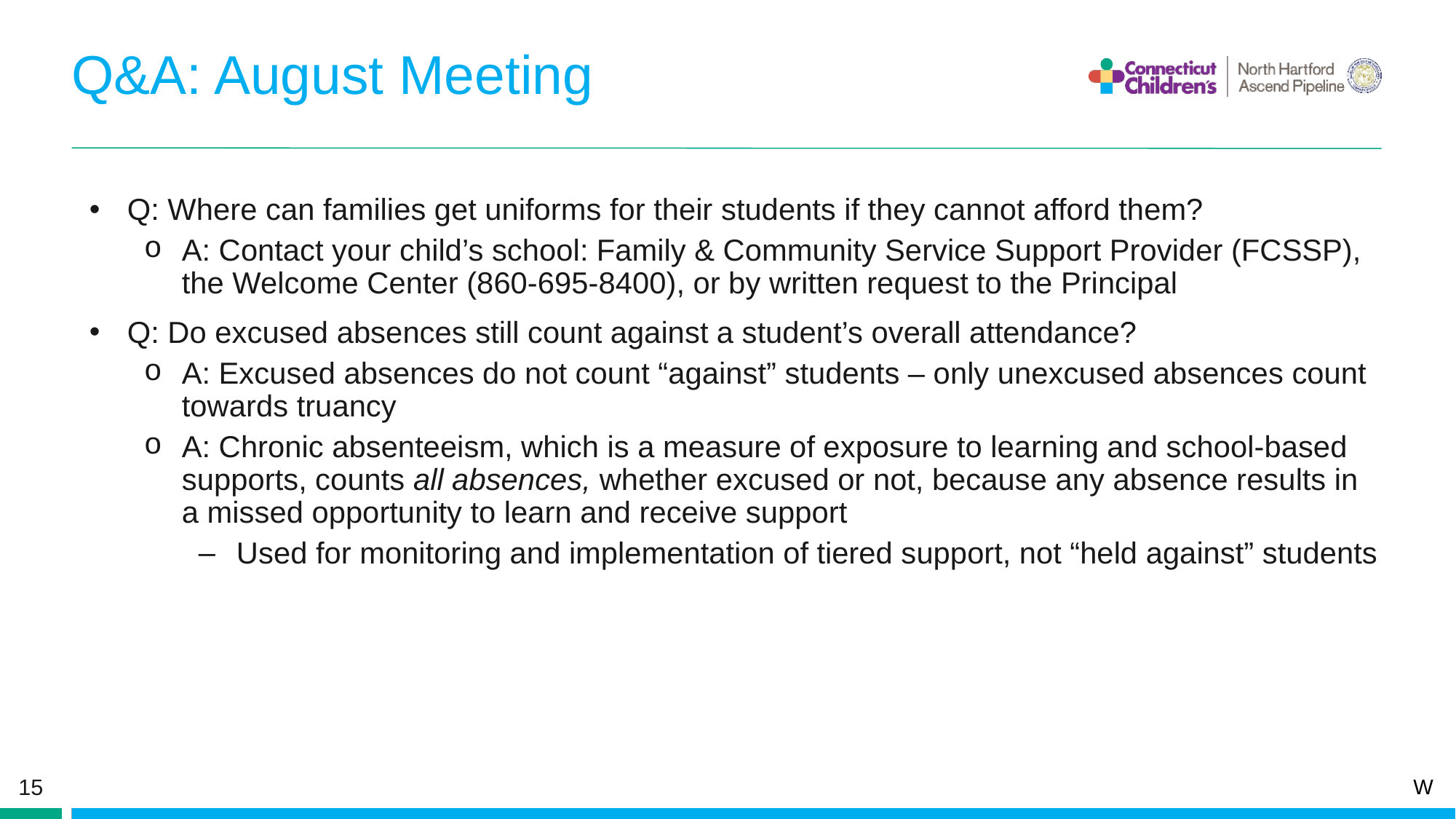

# Q&A: August Meeting
Q: Where can families get uniforms for their students if they cannot afford them?
A: Contact your child’s school: Family & Community Service Support Provider (FCSSP), the Welcome Center (860-695-8400), or by written request to the Principal
Q: Do excused absences still count against a student’s overall attendance?
A: Excused absences do not count “against” students – only unexcused absences count towards truancy
A: Chronic absenteeism, which is a measure of exposure to learning and school-based supports, counts all absences, whether excused or not, because any absence results in a missed opportunity to learn and receive support
Used for monitoring and implementation of tiered support, not “held against” students

W
15